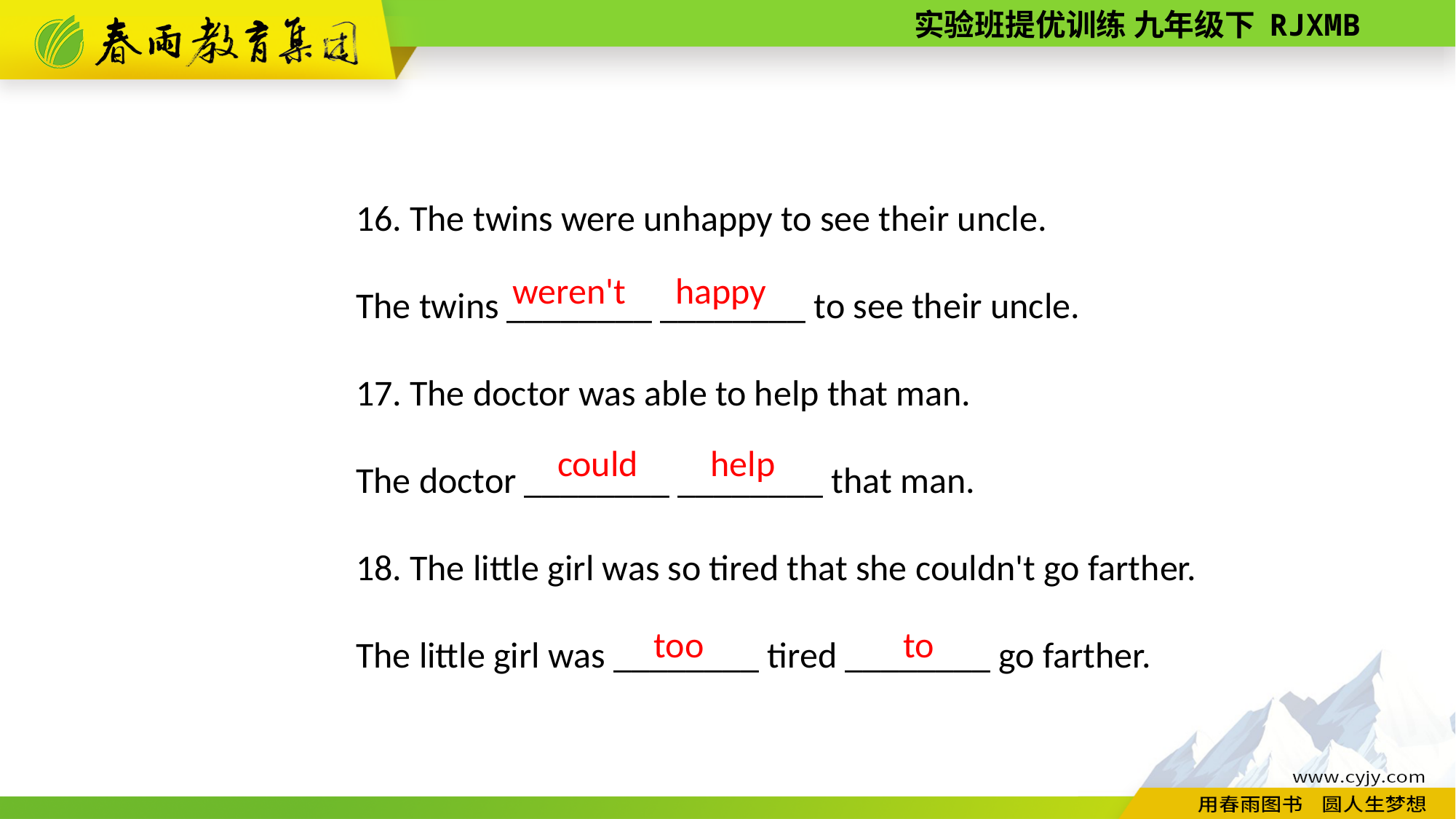

16. The twins were unhappy to see their uncle.
The twins ________ ________ to see their uncle.
17. The doctor was able to help that man.
The doctor ________ ________ that man.
18. The little girl was so tired that she couldn't go farther.
The little girl was ________ tired ________ go farther.
happy
weren't
help
could
to
too